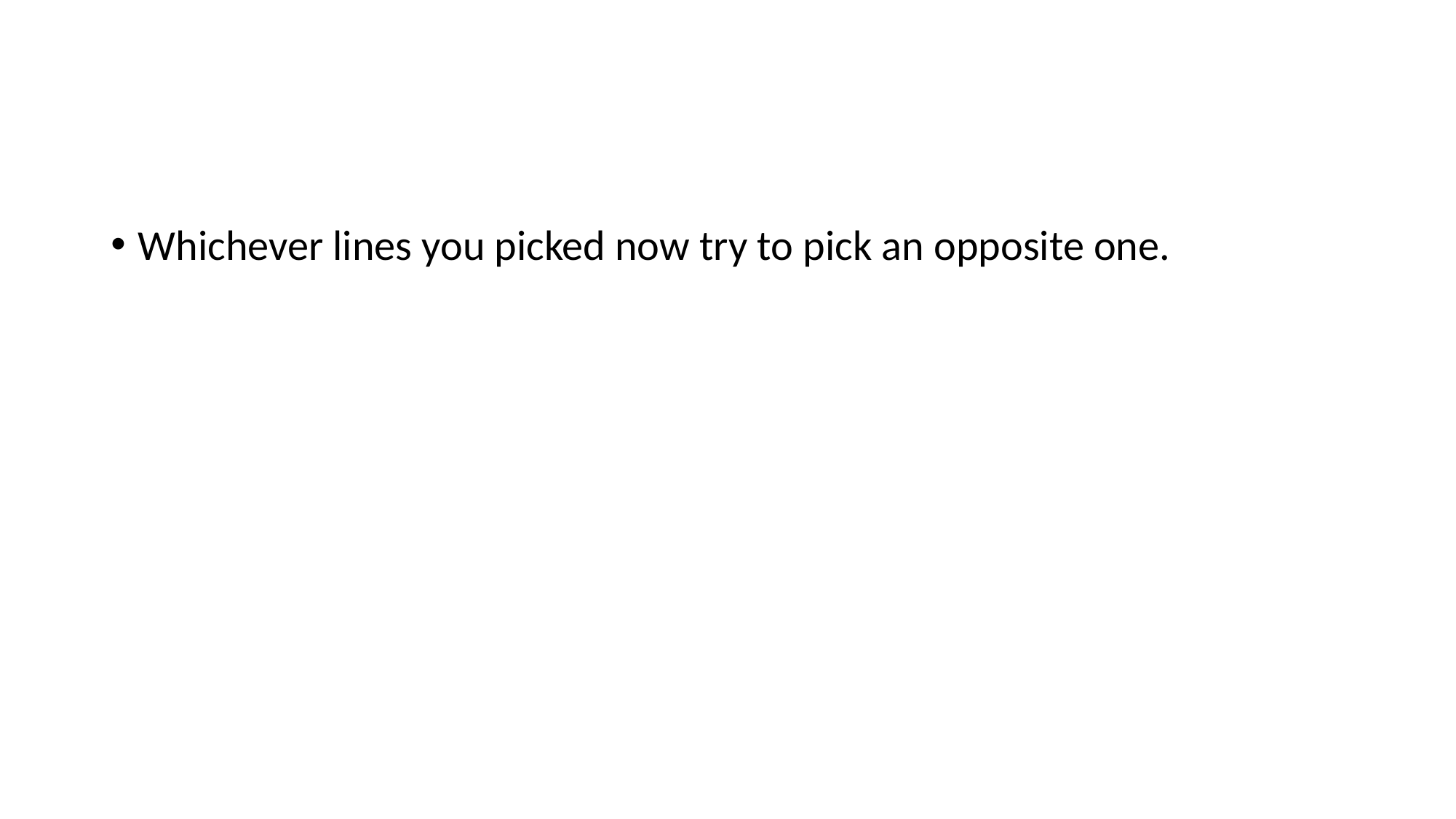

Whichever lines you picked now try to pick an opposite one.